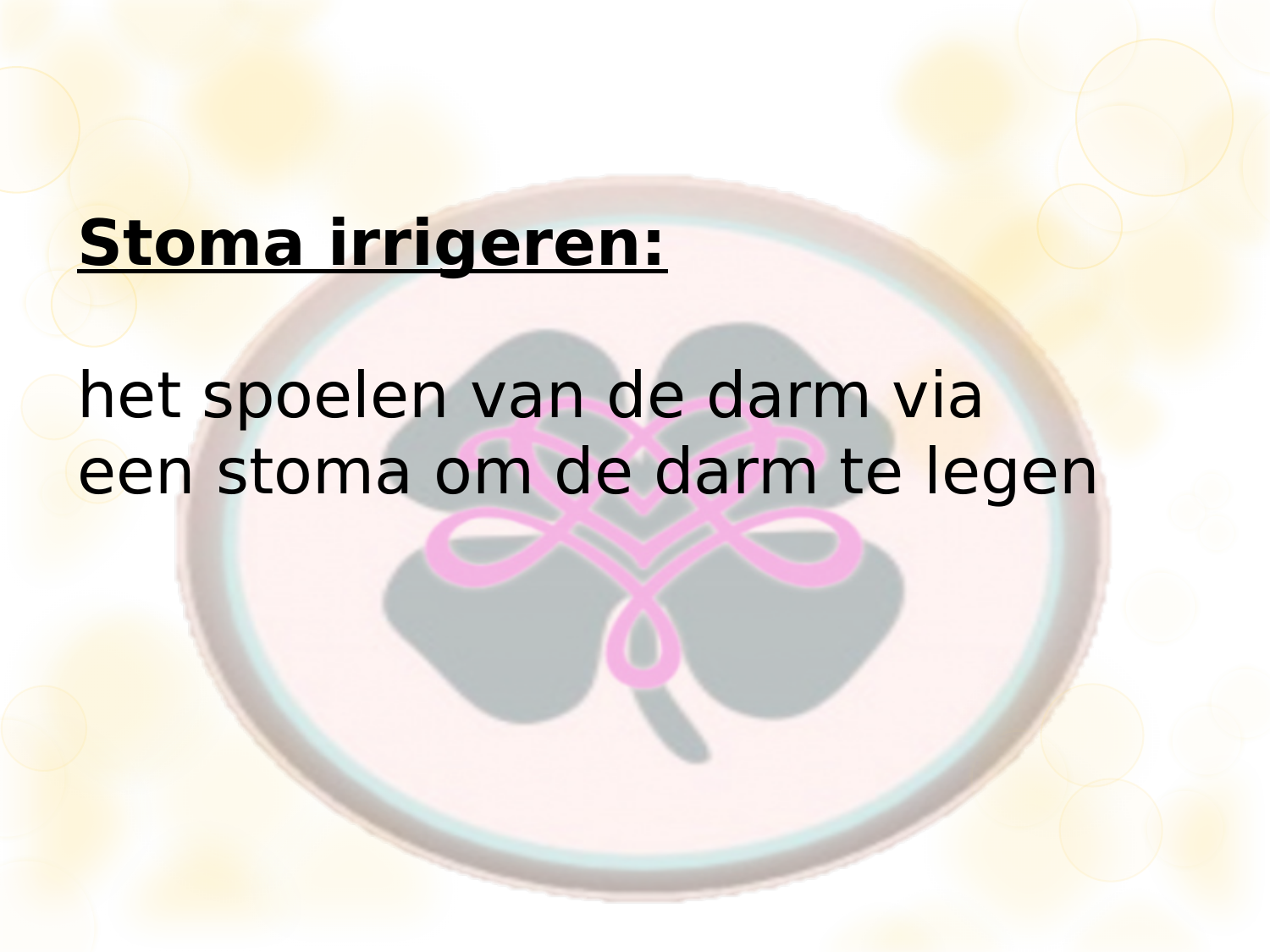

Stoma irrigeren:

het spoelen van de darm via een stoma om de darm te legen